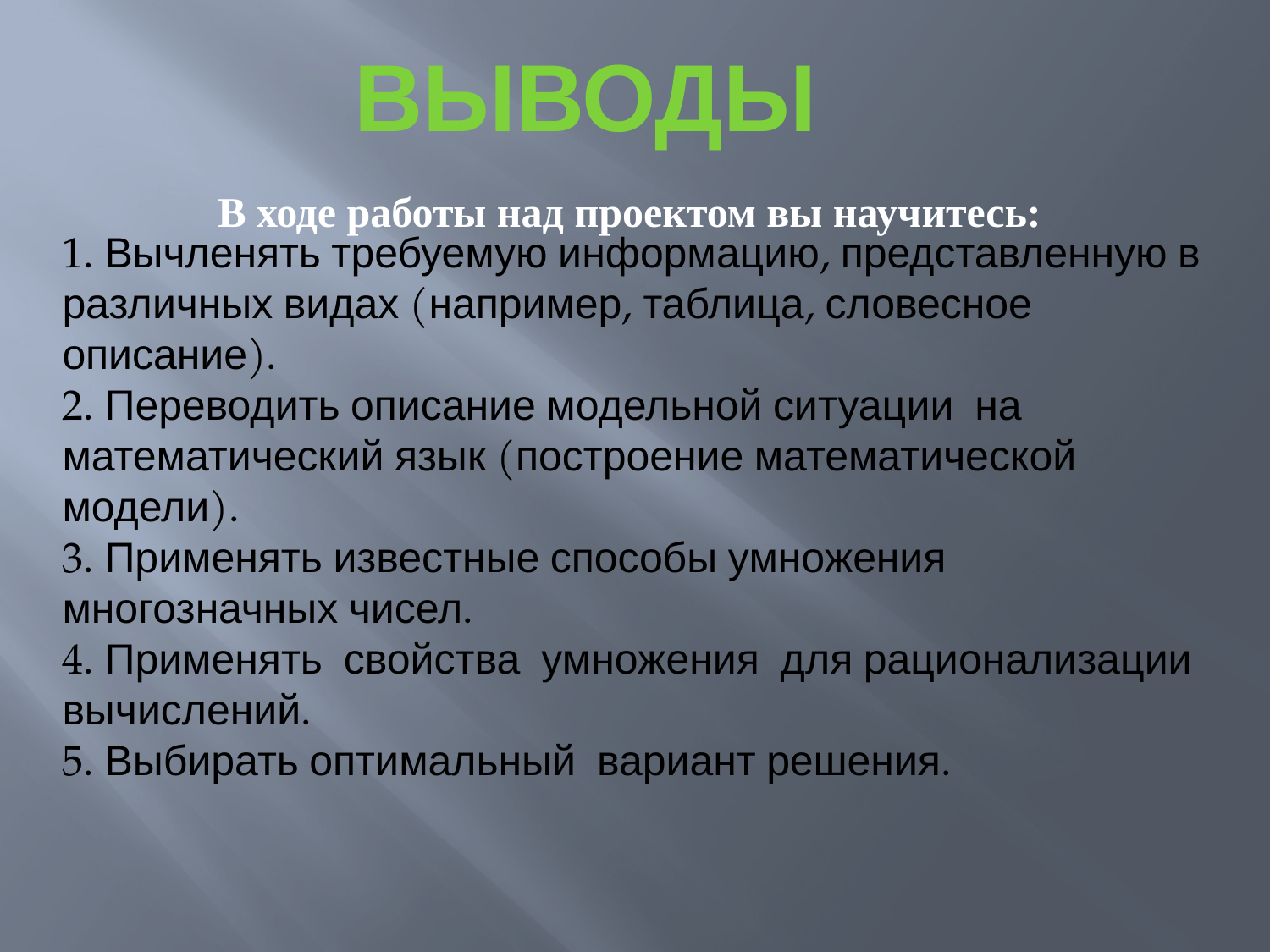

Выводы
 В ходе работы над проектом вы научитесь:
1. Вычленять требуемую информацию, представленную в различных видах (например, таблица, словесное описание).
2. Переводить описание модельной ситуации  на математический язык (построение математической модели).
3. Применять известные способы умножения  многозначных чисел.
4. Применять  свойства  умножения  для рационализации вычислений.
5. Выбирать оптимальный  вариант решения.